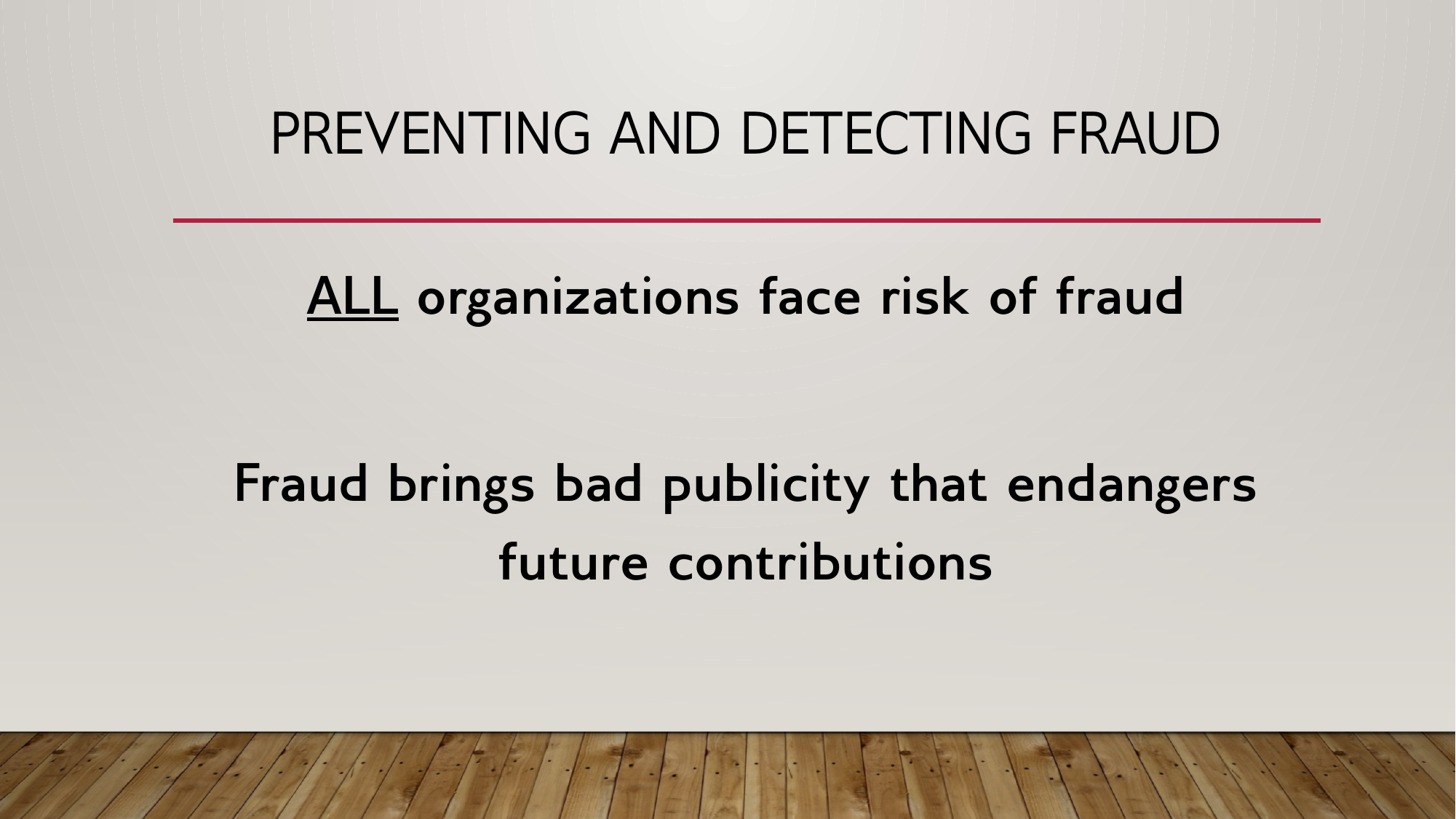

# Preventing and Detecting FRAUD
ALL organizations face risk of fraud

Fraud brings bad publicity that endangers future contributions